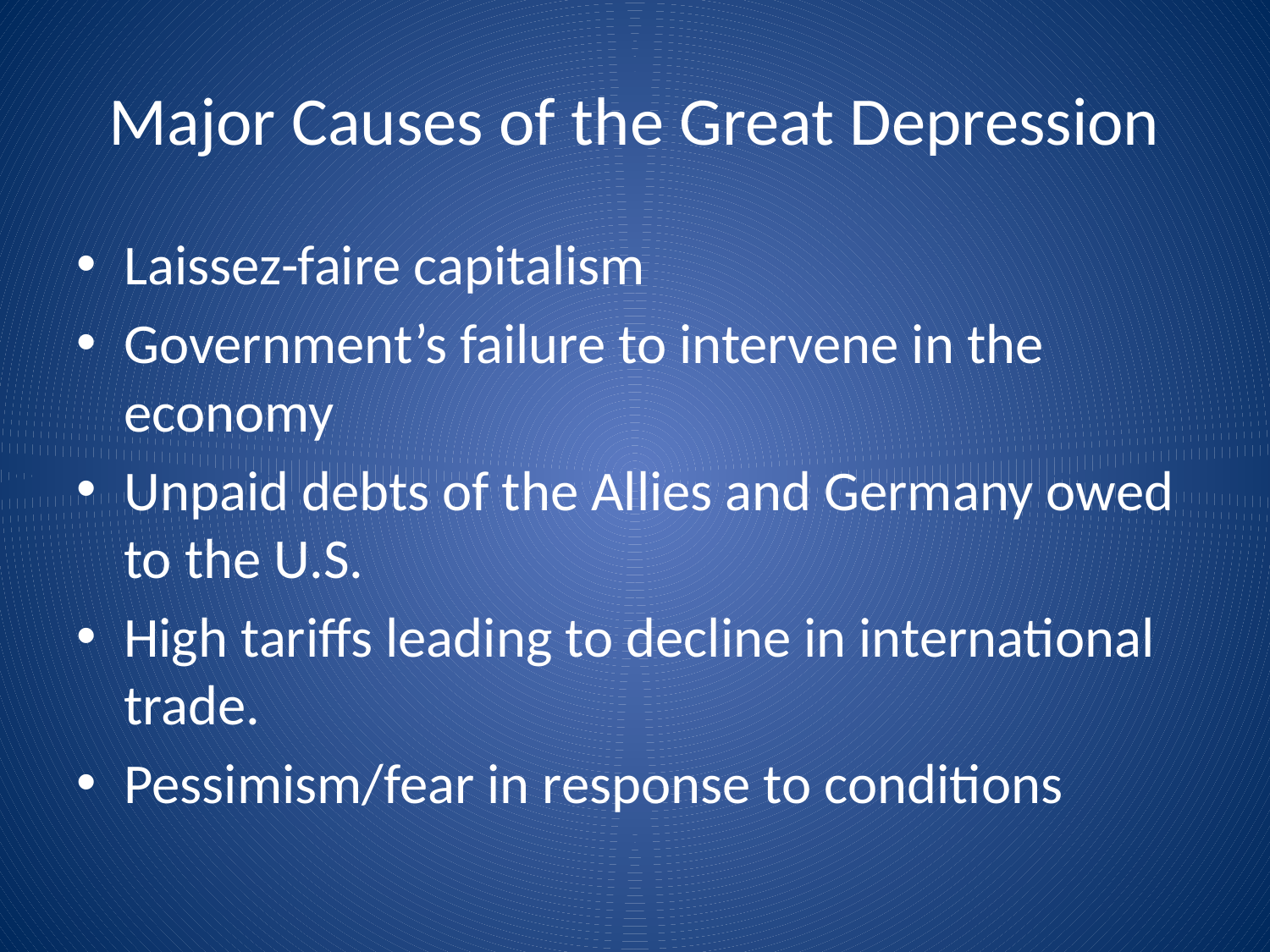

# Major Causes of the Great Depression
Laissez-faire capitalism
Government’s failure to intervene in the economy
Unpaid debts of the Allies and Germany owed to the U.S.
High tariffs leading to decline in international trade.
Pessimism/fear in response to conditions